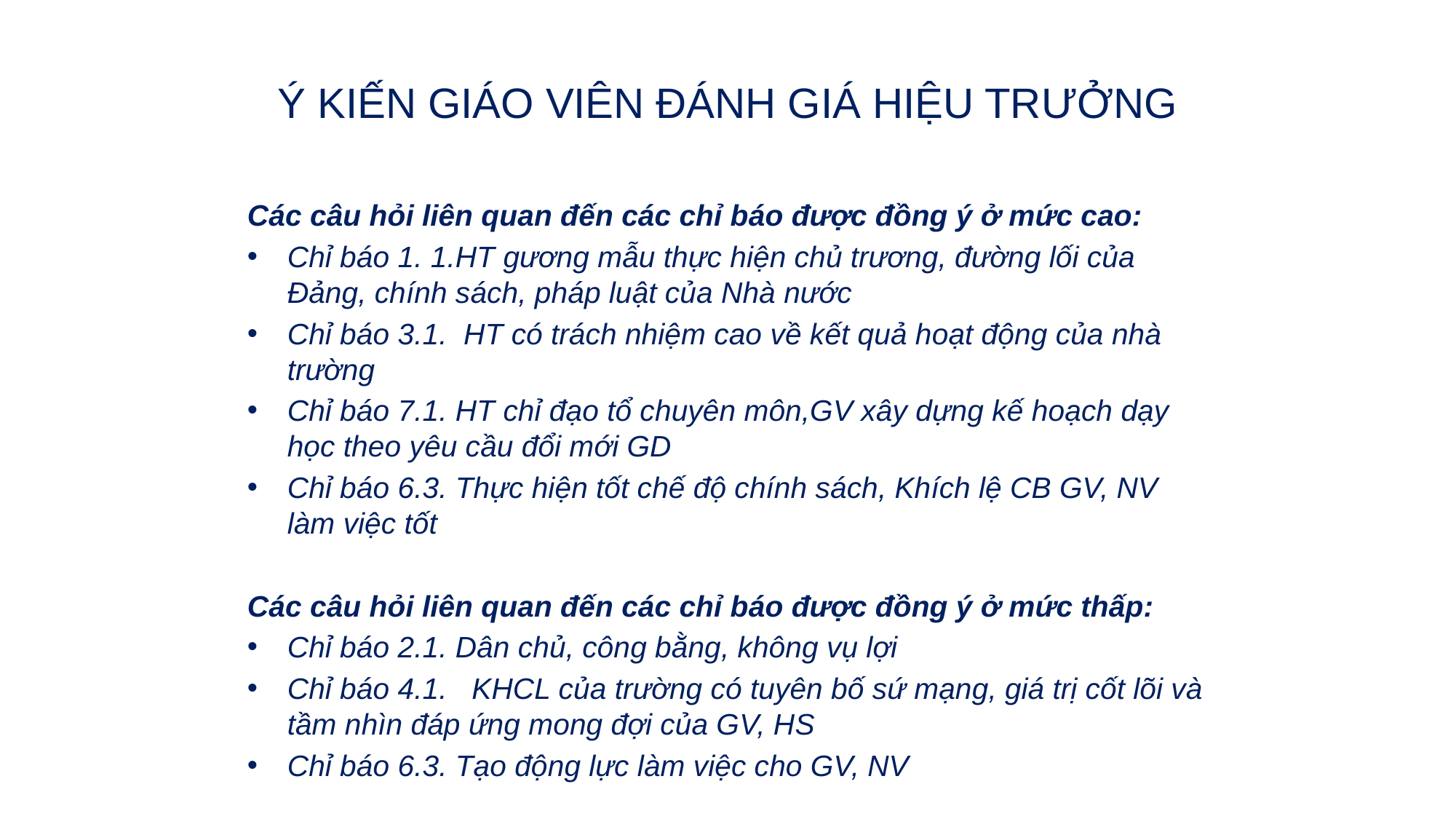

# Ý KIẾN GIÁO VIÊN ĐÁNH GIÁ HIỆU TRƯỞNG
Các câu hỏi liên quan đến các chỉ báo được đồng ý ở mức cao:
Chỉ báo 1. 1.HT gương mẫu thực hiện chủ trương, đường lối của Đảng, chính sách, pháp luật của Nhà nước
Chỉ báo 3.1.  HT có trách nhiệm cao về kết quả hoạt động của nhà trường
Chỉ báo 7.1. HT chỉ đạo tổ chuyên môn,GV xây dựng kế hoạch dạy học theo yêu cầu đổi mới GD
Chỉ báo 6.3. Thực hiện tốt chế độ chính sách, Khích lệ CB GV, NV làm việc tốt

Các câu hỏi liên quan đến các chỉ báo được đồng ý ở mức thấp:
Chỉ báo 2.1. Dân chủ, công bằng, không vụ lợi
Chỉ báo 4.1.   KHCL của trường có tuyên bố sứ mạng, giá trị cốt lõi và tầm nhìn đáp ứng mong đợi của GV, HS
Chỉ báo 6.3. Tạo động lực làm việc cho GV, NV